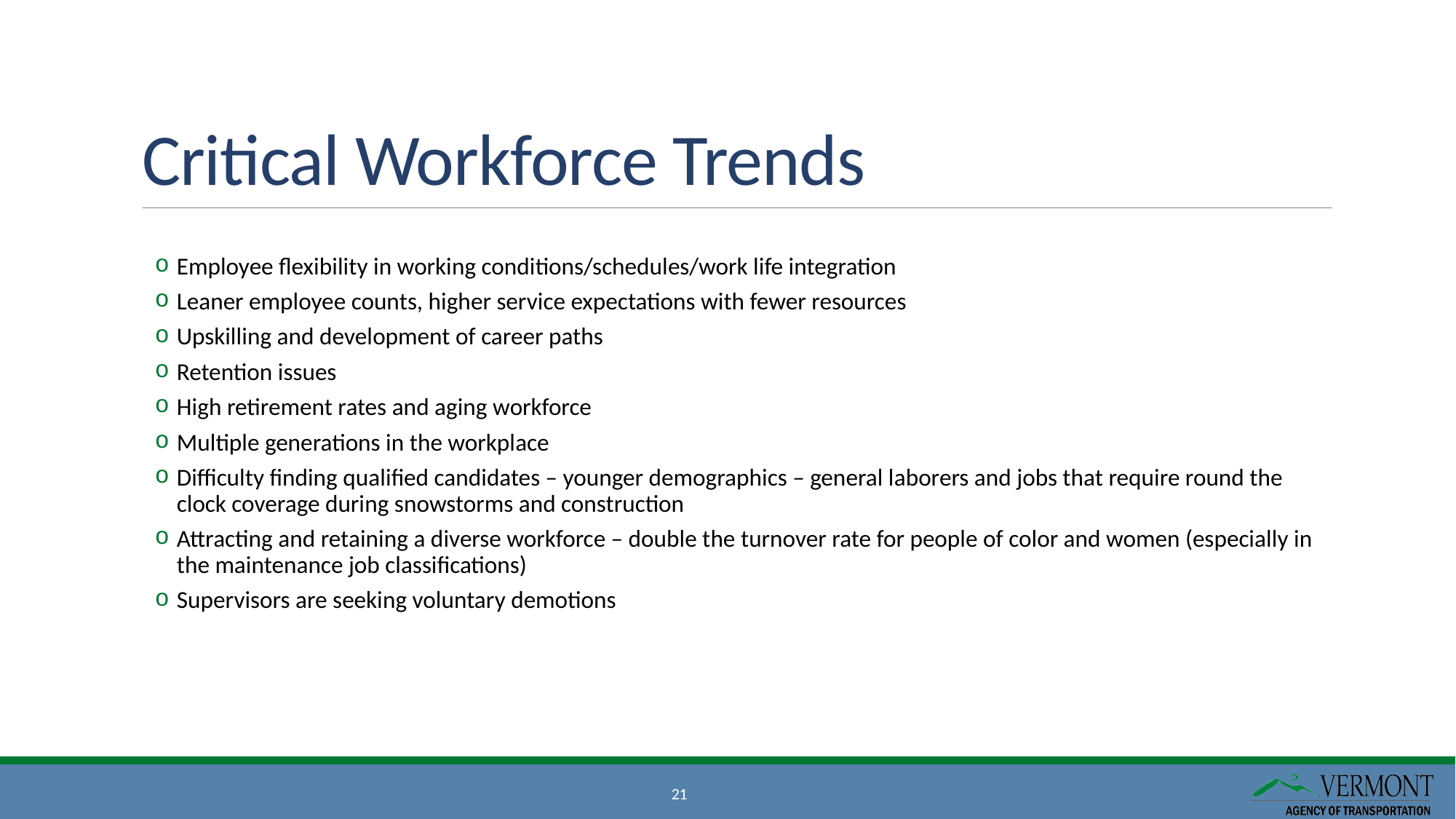

# Critical Workforce Trends
Employee flexibility in working conditions/schedules/work life integration
Leaner employee counts, higher service expectations with fewer resources
Upskilling and development of career paths
Retention issues
High retirement rates and aging workforce
Multiple generations in the workplace
Difficulty finding qualified candidates – younger demographics – general laborers and jobs that require round the clock coverage during snowstorms and construction
Attracting and retaining a diverse workforce – double the turnover rate for people of color and women (especially in the maintenance job classifications)
Supervisors are seeking voluntary demotions

21